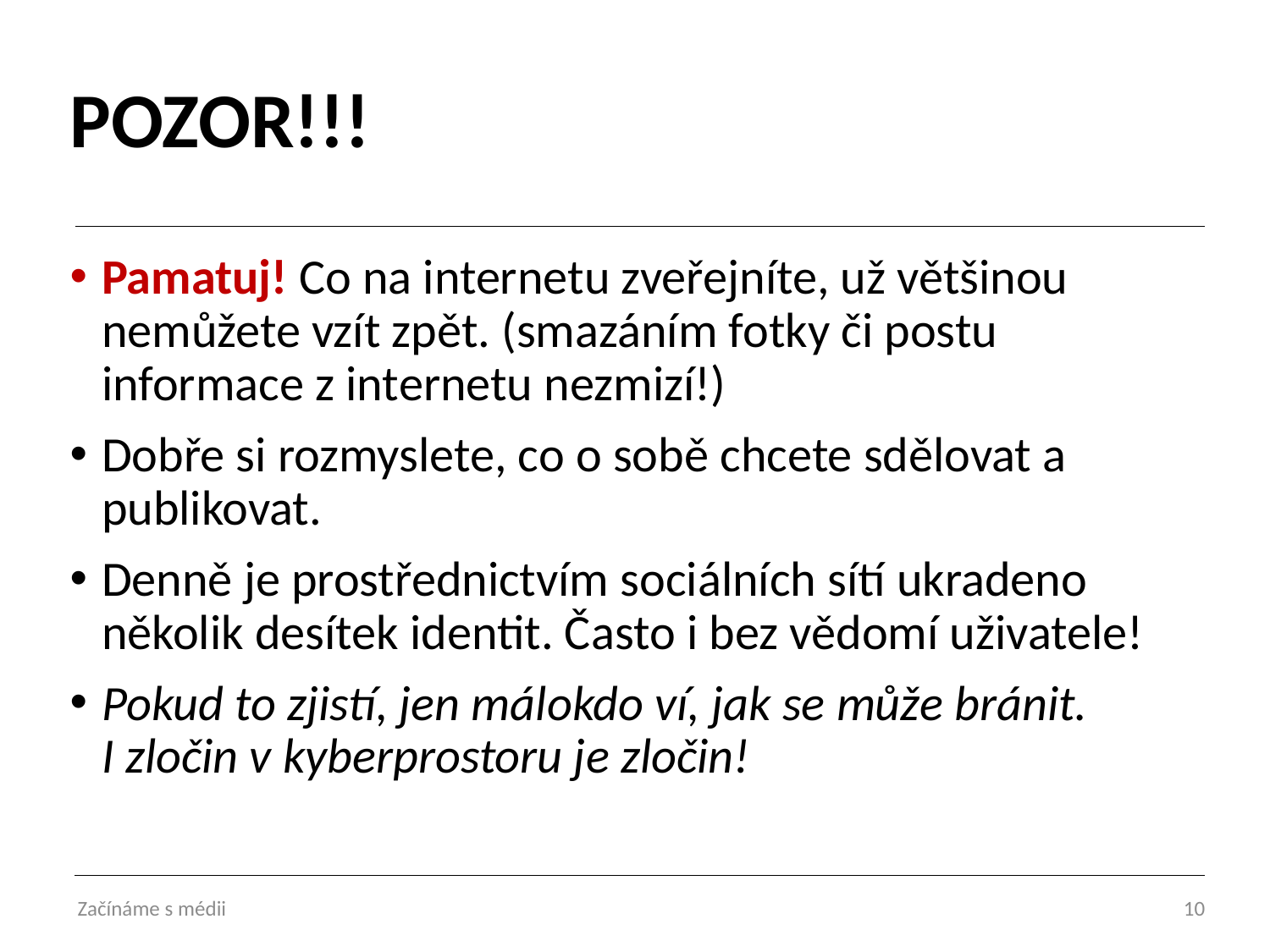

# POZOR!!!
Pamatuj! Co na internetu zveřejníte, už většinou nemůžete vzít zpět. (smazáním fotky či postu informace z internetu nezmizí!)
Dobře si rozmyslete, co o sobě chcete sdělovat a publikovat.
Denně je prostřednictvím sociálních sítí ukradeno několik desítek identit. Často i bez vědomí uživatele!
Pokud to zjistí, jen málokdo ví, jak se může bránit.
I zločin v kyberprostoru je zločin!

Začínáme s médii
10